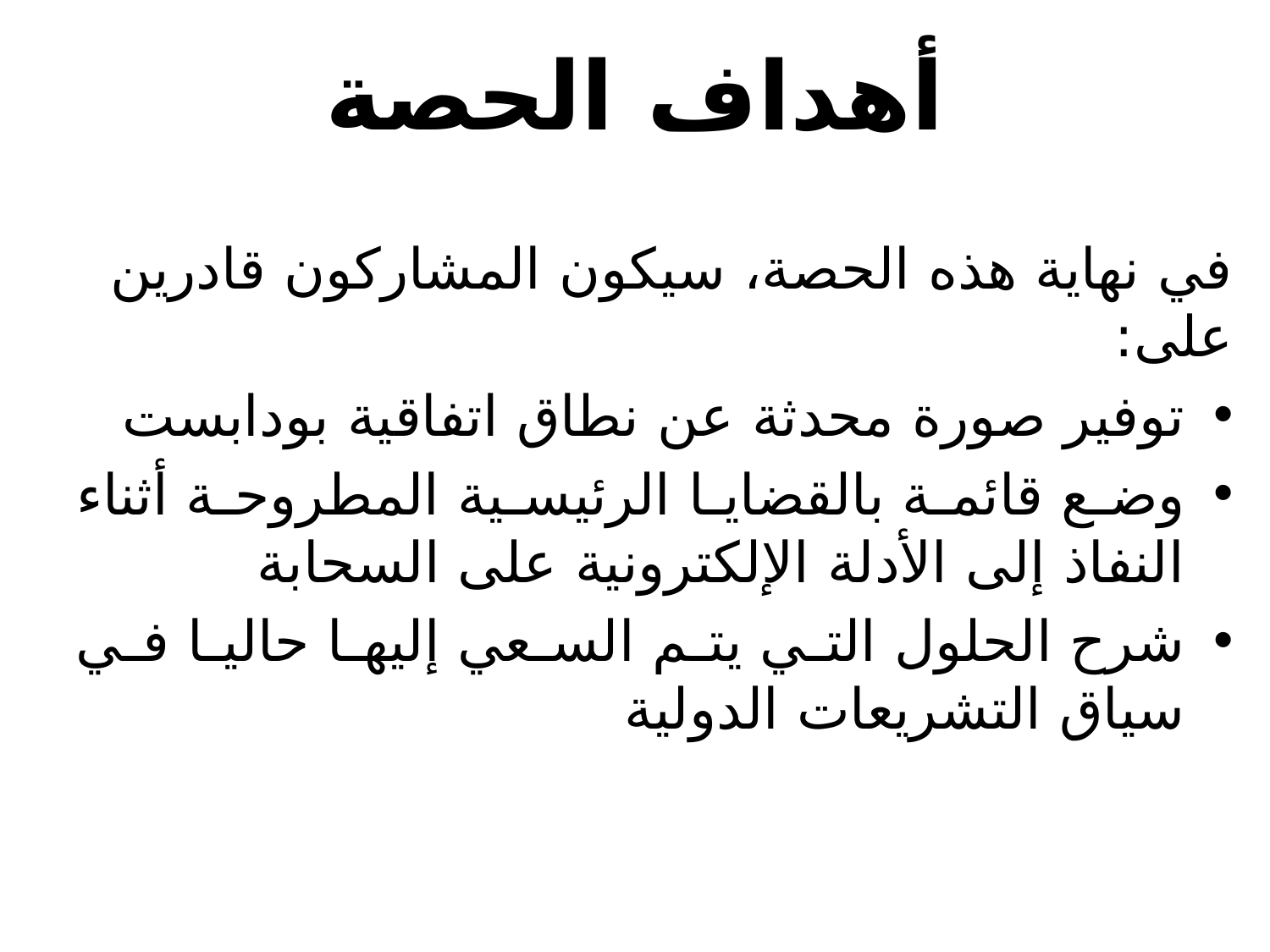

# أهداف الحصة
في نهاية هذه الحصة، سيكون المشاركون قادرين على:
توفير صورة محدثة عن نطاق اتفاقية بودابست
وضع قائمة بالقضايا الرئيسية المطروحة أثناء النفاذ إلى الأدلة الإلكترونية على السحابة
شرح الحلول التي يتم السعي إليها حاليا في سياق التشريعات الدولية